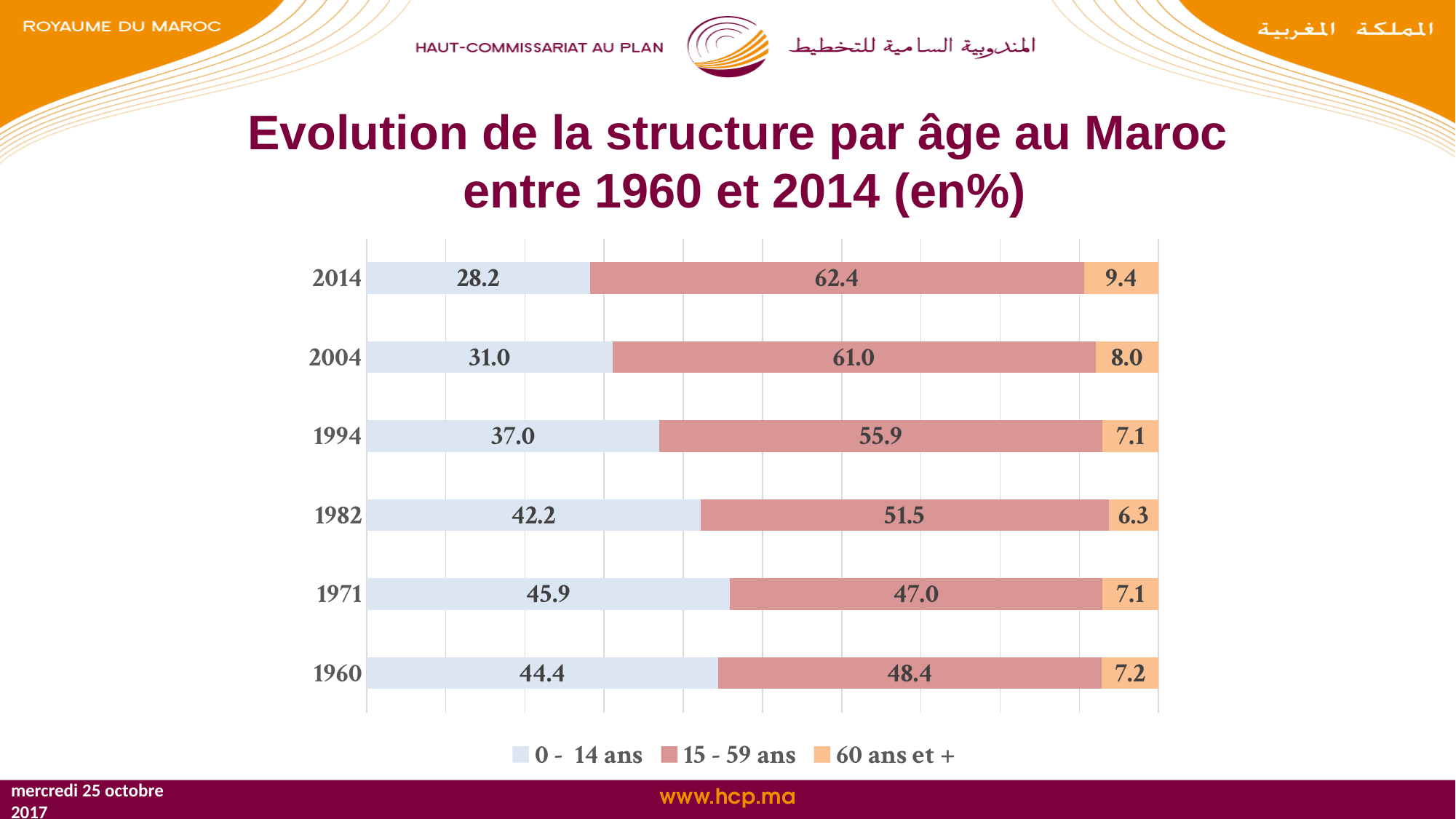

# Evolution de la structure par âge au Maroc entre 1960 et 2014 (en%)

### Chart

| Category | 0 -  14 ans | 15 - 59 ans | 60 ans et + |
|---|---|---|---|
| 1960 | 44.4 | 48.4 | 7.2 |
| 1971 | 45.9 | 47.0 | 7.1 |
| 1982 | 42.2 | 51.5 | 6.3 |
| 1994 | 37.0 | 55.9 | 7.1 |
| 2004 | 31.035522788203753 | 61.00201072386059 | 7.962466487935657 |
| 2014 | 28.2 | 62.4 | 9.4 |
mercredi 25 octobre 2017